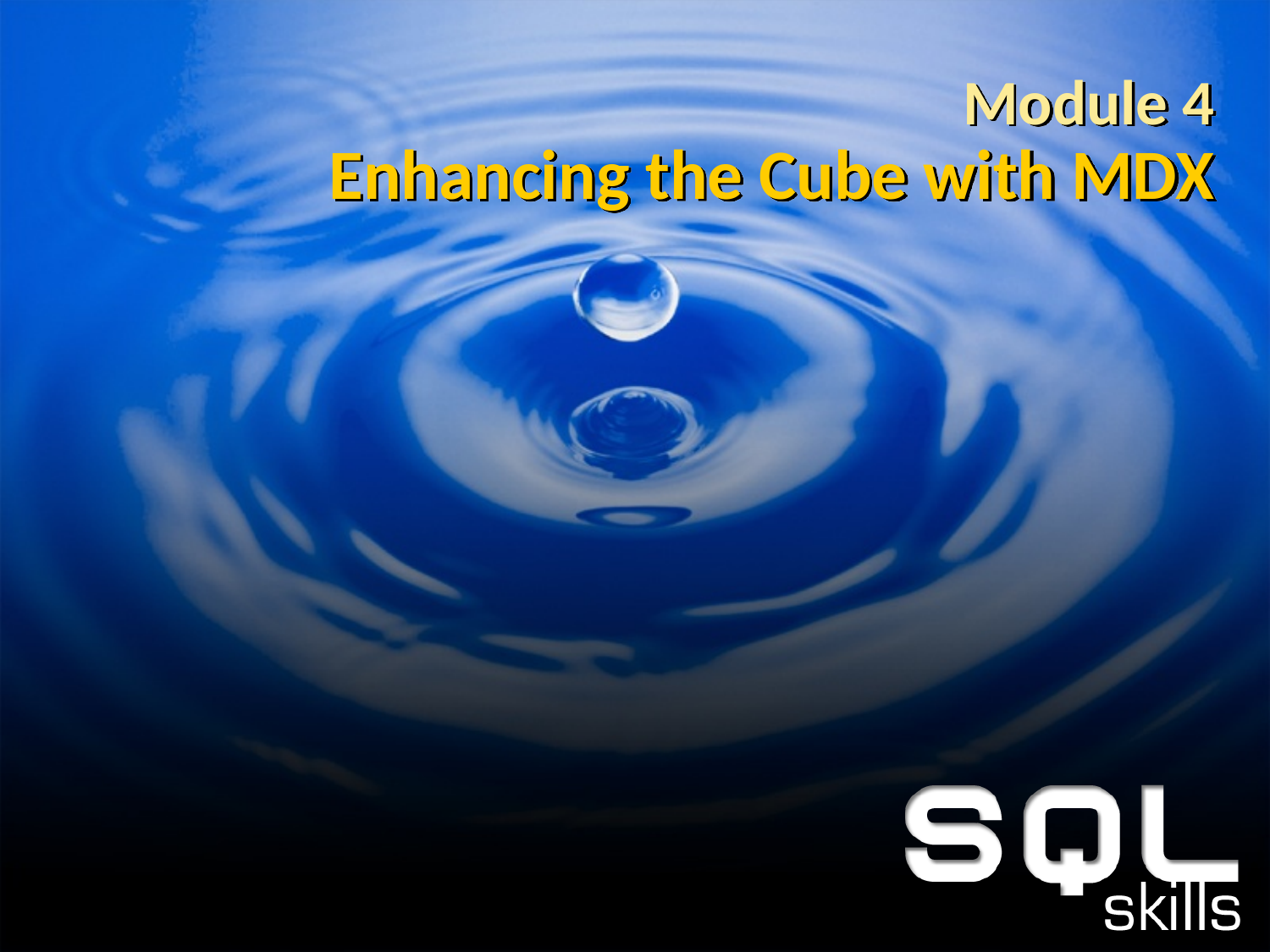

# Module 4 Enhancing the Cube with MDX